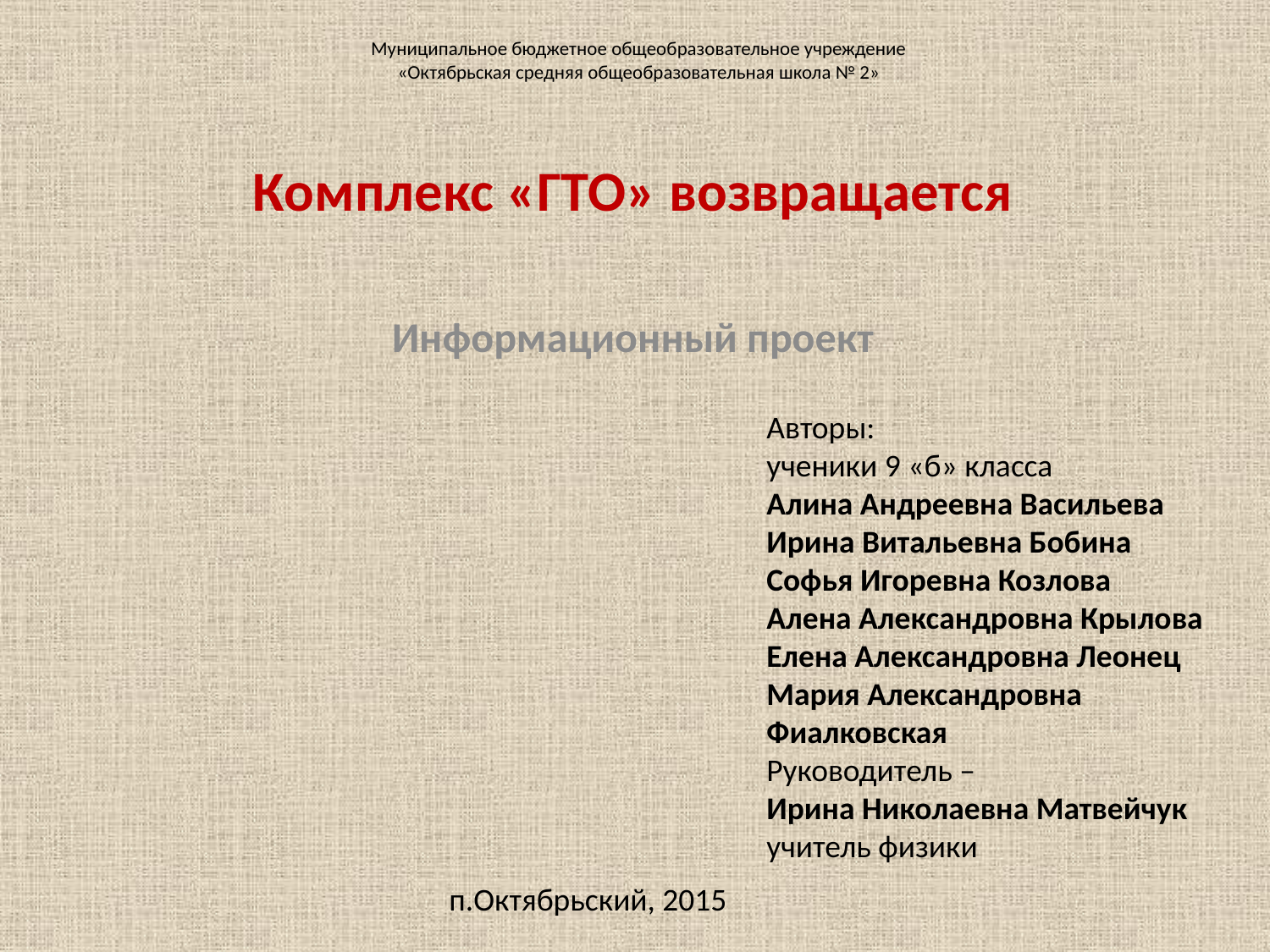

# Муниципальное бюджетное общеобразовательное учреждение «Октябрьская средняя общеобразовательная школа № 2»
Комплекс «ГТО» возвращается

Информационный проект

Авторы:
ученики 9 «б» класса
Алина Андреевна Васильева
Ирина Витальевна Бобина
Софья Игоревна Козлова
Алена Александровна Крылова
Елена Александровна Леонец
Мария Александровна Фиалковская
Руководитель –
Ирина Николаевна Матвейчук
учитель физики

п.Октябрьский, 2015